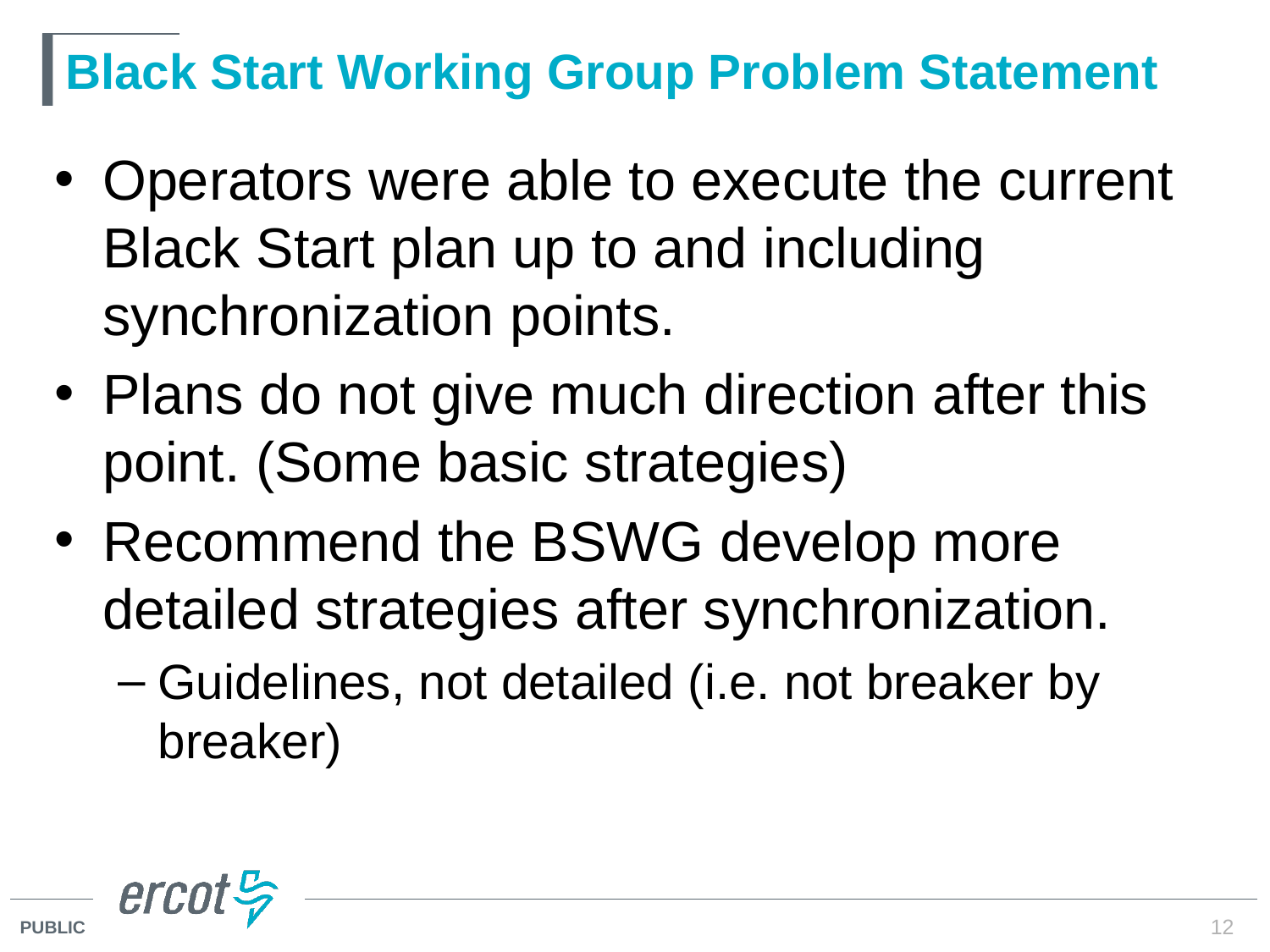

# Black Start Working Group Problem Statement
Operators were able to execute the current Black Start plan up to and including synchronization points.
Plans do not give much direction after this point. (Some basic strategies)
Recommend the BSWG develop more detailed strategies after synchronization.
Guidelines, not detailed (i.e. not breaker by breaker)
12